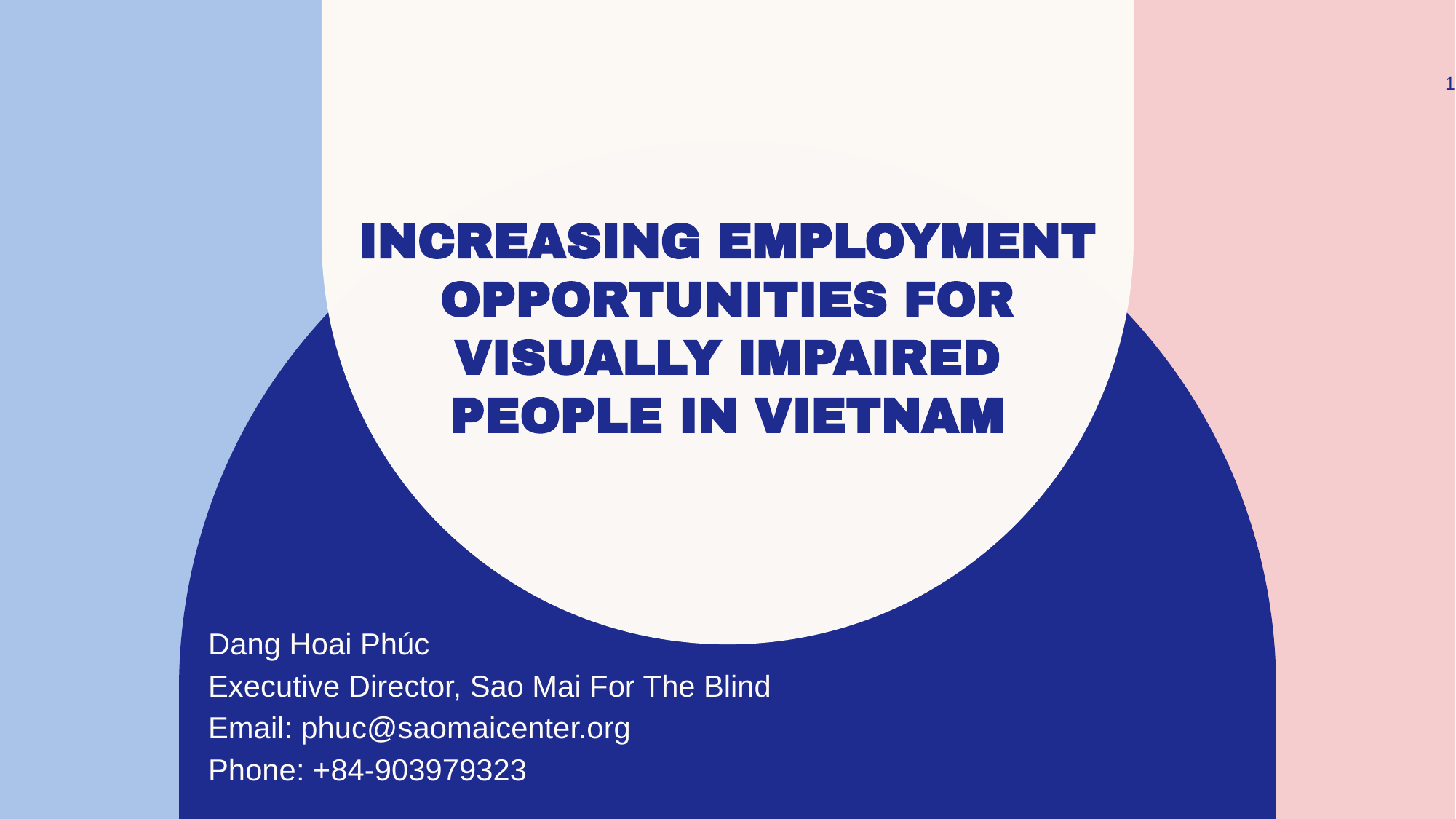

1
# Increasing Employment Opportunities for Visually impaired people in Vietnam
Dang Hoai Phúc
Executive Director, Sao Mai For The Blind
Email: phuc@saomaicenter.org
Phone: +84-903979323